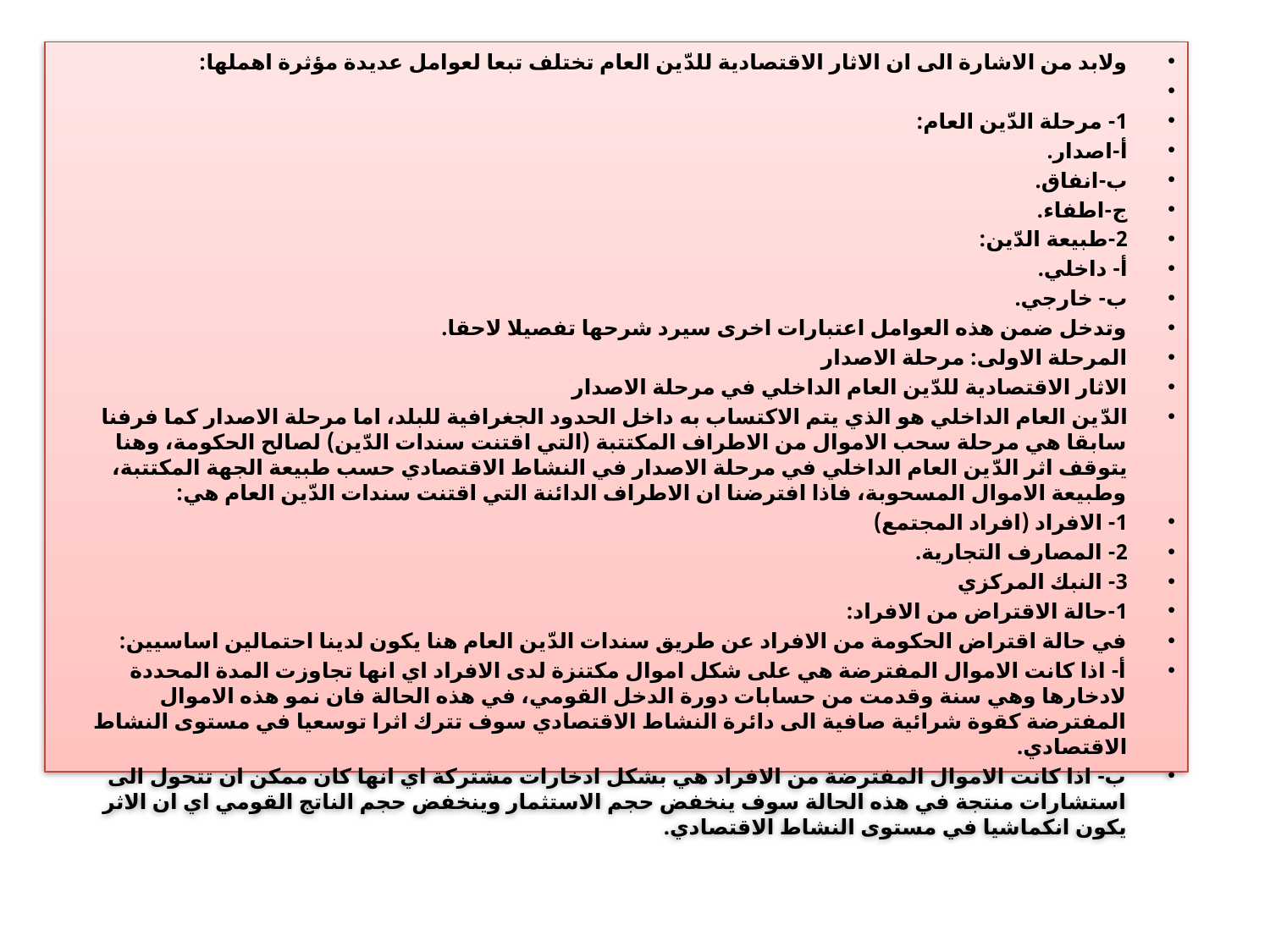

#
ولابد من الاشارة الى ان الاثار الاقتصادية للدّين العام تختلف تبعا لعوامل عديدة مؤثرة اهملها:

1- مرحلة الدّين العام:
أ-اصدار.
ب-انفاق.
ج-اطفاء.
2-طبيعة الدّين:
أ- داخلي.
ب- خارجي.
وتدخل ضمن هذه العوامل اعتبارات اخرى سيرد شرحها تفصيلا لاحقا.
المرحلة الاولى: مرحلة الاصدار
الاثار الاقتصادية للدّين العام الداخلي في مرحلة الاصدار
الدّين العام الداخلي هو الذي يتم الاكتساب به داخل الحدود الجغرافية للبلد، اما مرحلة الاصدار كما فرفنا سابقا هي مرحلة سحب الاموال من الاطراف المكتتبة (التي اقتنت سندات الدّين) لصالح الحكومة، وهنا يتوقف اثر الدّين العام الداخلي في مرحلة الاصدار في النشاط الاقتصادي حسب طبيعة الجهة المكتتبة، وطبيعة الاموال المسحوبة، فاذا افترضنا ان الاطراف الدائنة التي اقتنت سندات الدّين العام هي:
1- الافراد (افراد المجتمع)
2- المصارف التجارية.
3- النبك المركزي
1-حالة الاقتراض من الافراد:
في حالة اقتراض الحكومة من الافراد عن طريق سندات الدّين العام هنا يكون لدينا احتمالين اساسيين:
أ- اذا كانت الاموال المفترضة هي على شكل اموال مكتنزة لدى الافراد اي انها تجاوزت المدة المحددة لادخارها وهي سنة وقدمت من حسابات دورة الدخل القومي، في هذه الحالة فان نمو هذه الاموال المفترضة كقوة شرائية صافية الى دائرة النشاط الاقتصادي سوف تترك اثرا توسعيا في مستوى النشاط الاقتصادي.
ب- اذا كانت الاموال المفترضة من الافراد هي بشكل ادخارات مشتركة اي انها كان ممكن ان تتحول الى استشارات منتجة في هذه الحالة سوف ينخفض حجم الاستثمار وينخفض حجم الناتج القومي اي ان الاثر يكون انكماشيا في مستوى النشاط الاقتصادي.